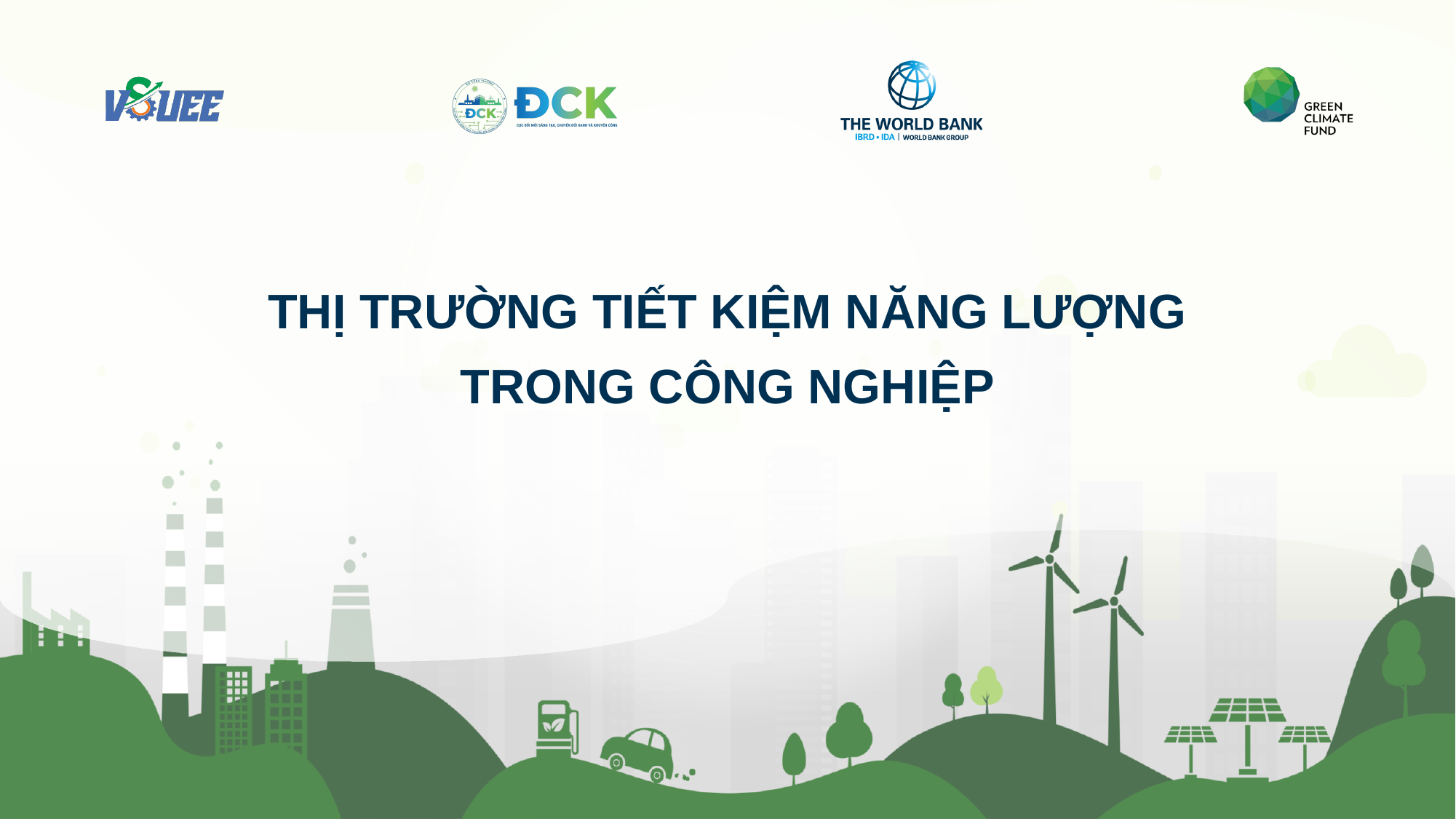

THỊ TRƯỜNG TIẾT KIỆM NĂNG LƯỢNG TRONG CÔNG NGHIỆP